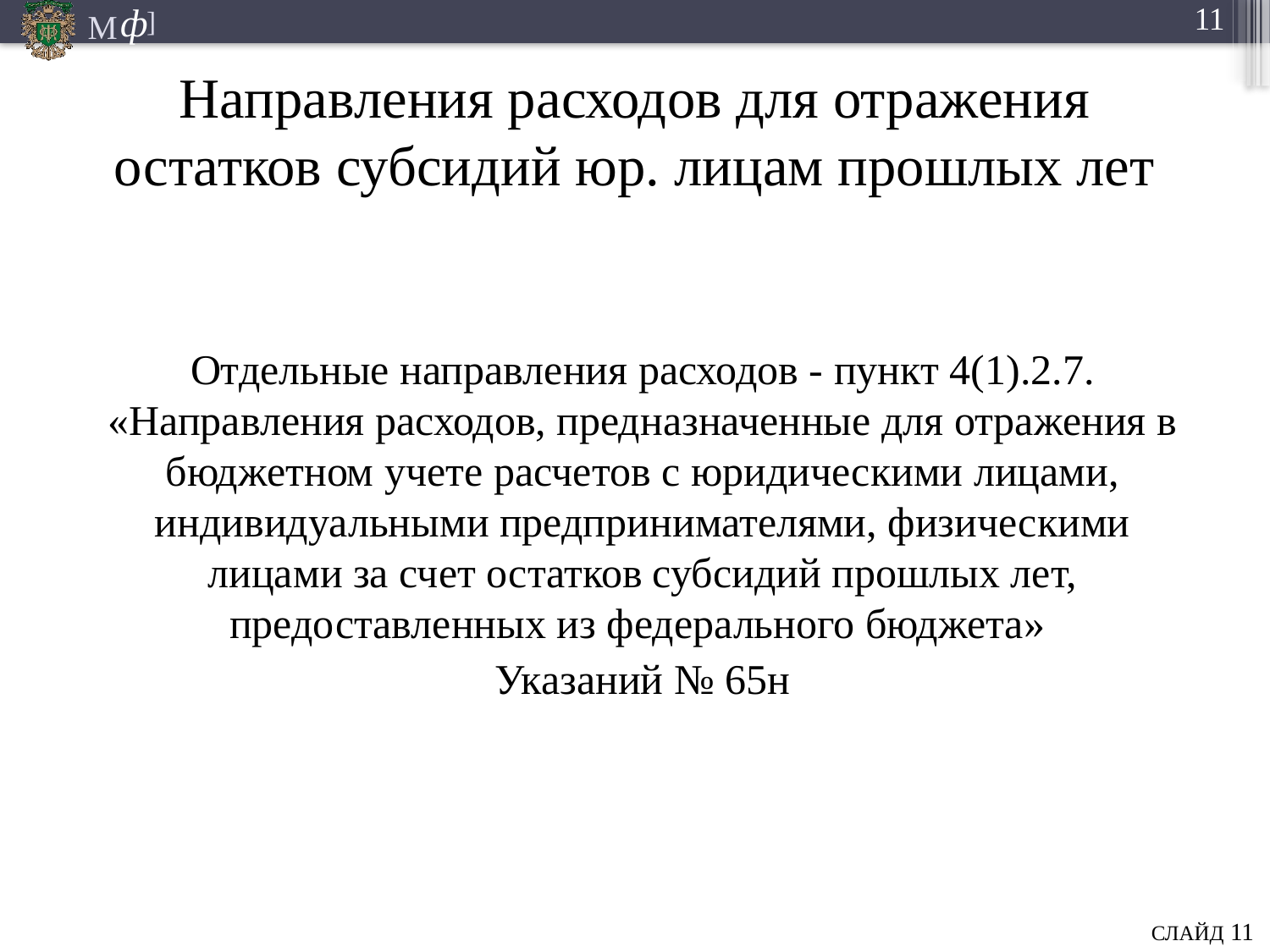

# Направления расходов для отражения остатков субсидий юр. лицам прошлых лет

Отдельные направления расходов - пункт 4(1).2.7. «Направления расходов, предназначенные для отражения в бюджетном учете расчетов с юридическими лицами, индивидуальными предпринимателями, физическими лицами за счет остатков субсидий прошлых лет, предоставленных из федерального бюджета»
Указаний № 65н

СЛАЙД 11